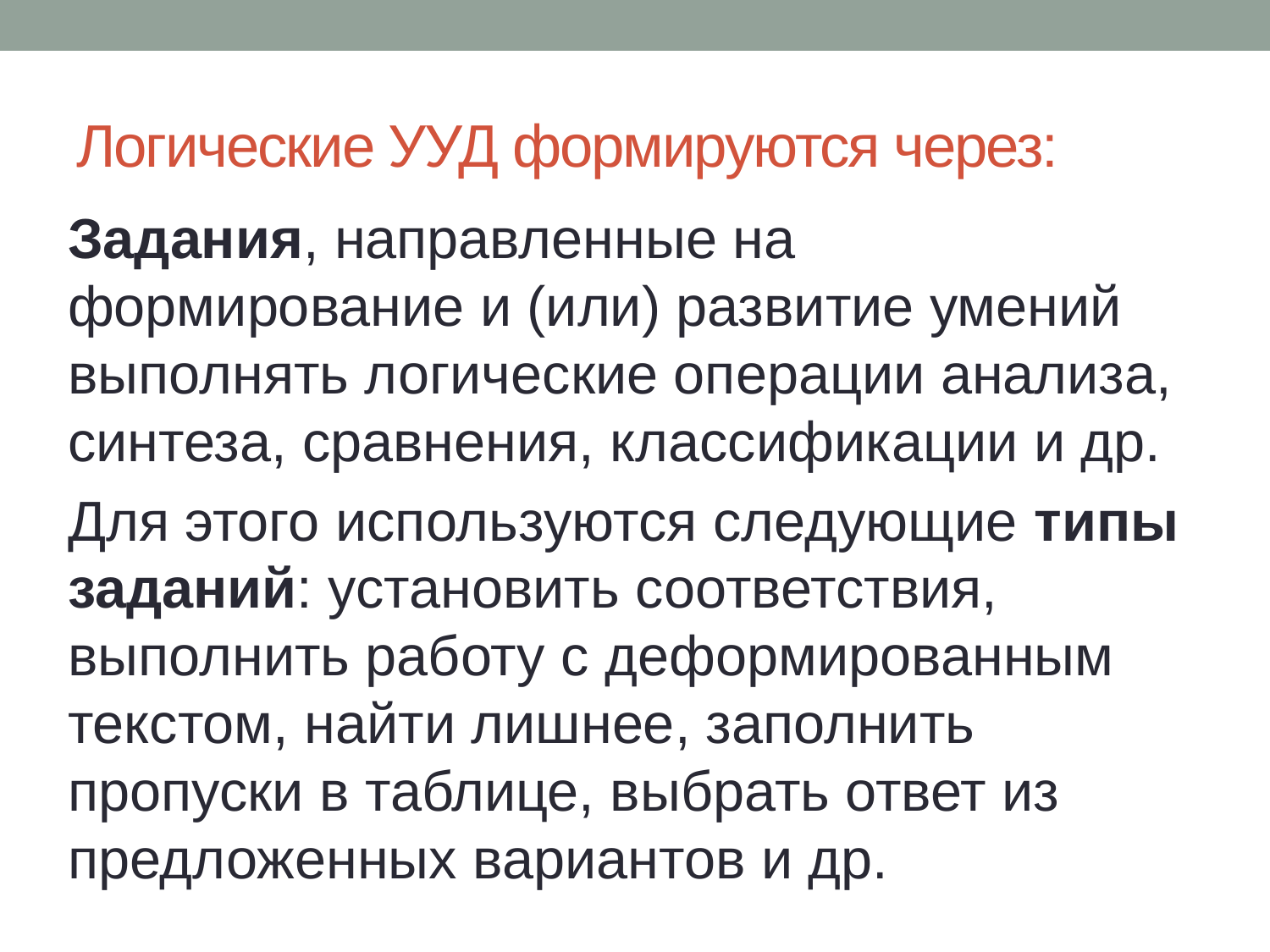

# Логические УУД формируются через:
Задания, направленные на формирование и (или) развитие умений выполнять логические операции анализа, синтеза, сравнения, классификации и др.
Для этого используются следующие типы заданий: установить соответствия, выполнить работу с деформированным текстом, найти лишнее, заполнить пропуски в таблице, выбрать ответ из предложенных вариантов и др.